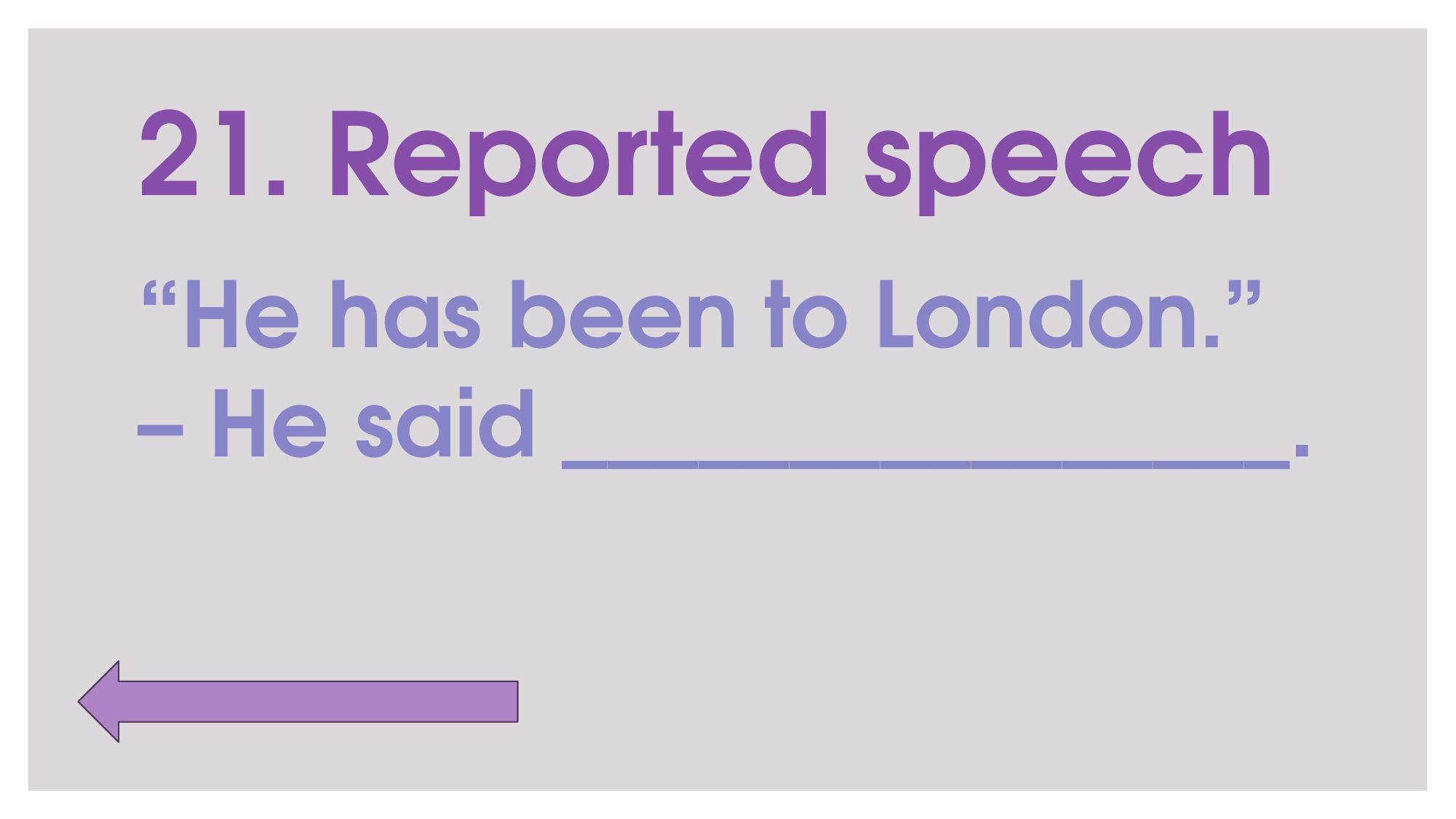

# 21. Reported speech
“He has been to London.” – He said ________________.